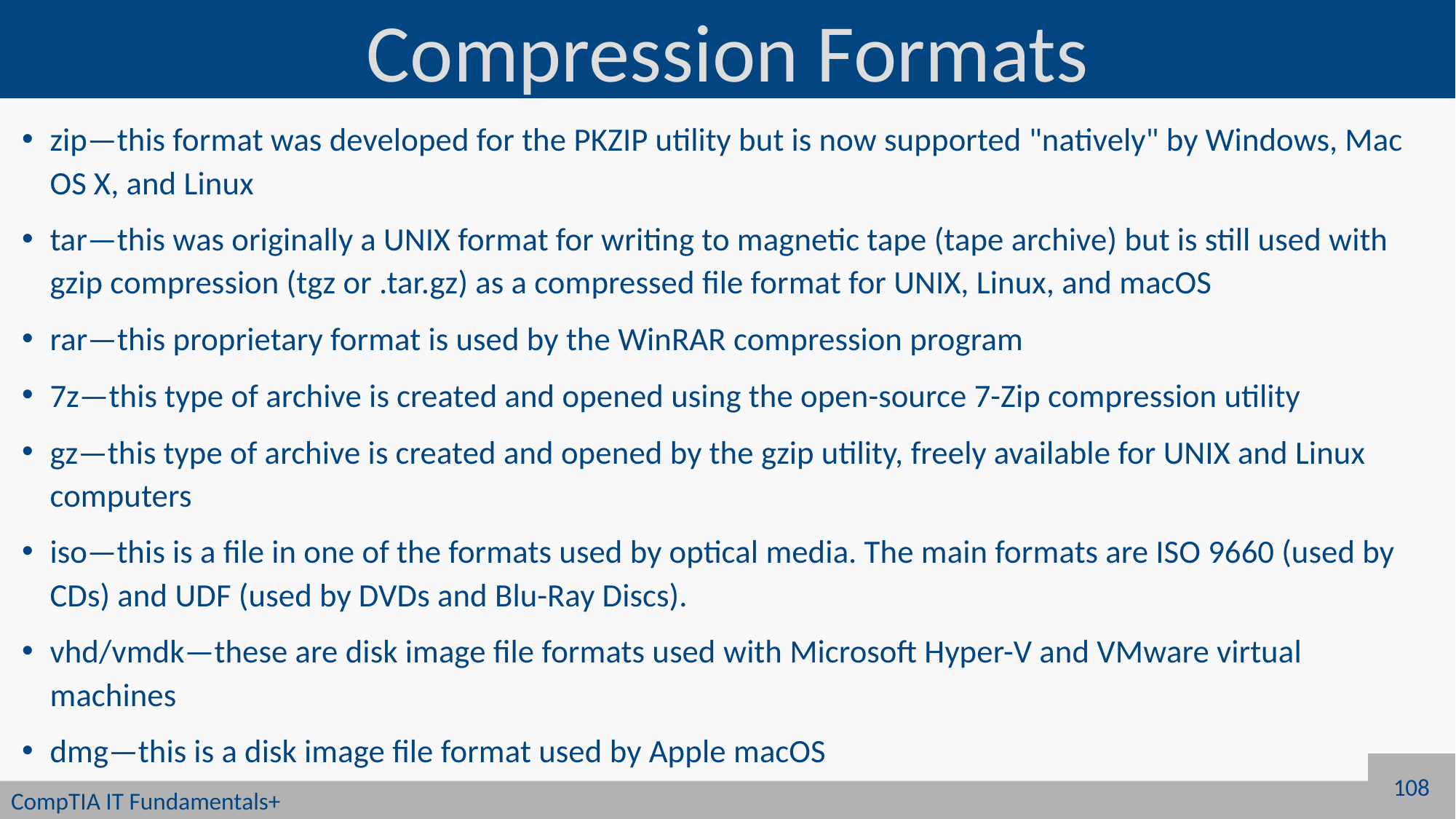

# Compression Formats
zip—this format was developed for the PKZIP utility but is now supported "natively" by Windows, Mac OS X, and Linux
tar—this was originally a UNIX format for writing to magnetic tape (tape archive) but is still used with gzip compression (tgz or .tar.gz) as a compressed file format for UNIX, Linux, and macOS
rar—this proprietary format is used by the WinRAR compression program
7z—this type of archive is created and opened using the open-source 7-Zip compression utility
gz—this type of archive is created and opened by the gzip utility, freely available for UNIX and Linux computers
iso—this is a file in one of the formats used by optical media. The main formats are ISO 9660 (used by CDs) and UDF (used by DVDs and Blu-Ray Discs).
vhd/vmdk—these are disk image file formats used with Microsoft Hyper-V and VMware virtual machines
dmg—this is a disk image file format used by Apple macOS

108
CompTIA IT Fundamentals+